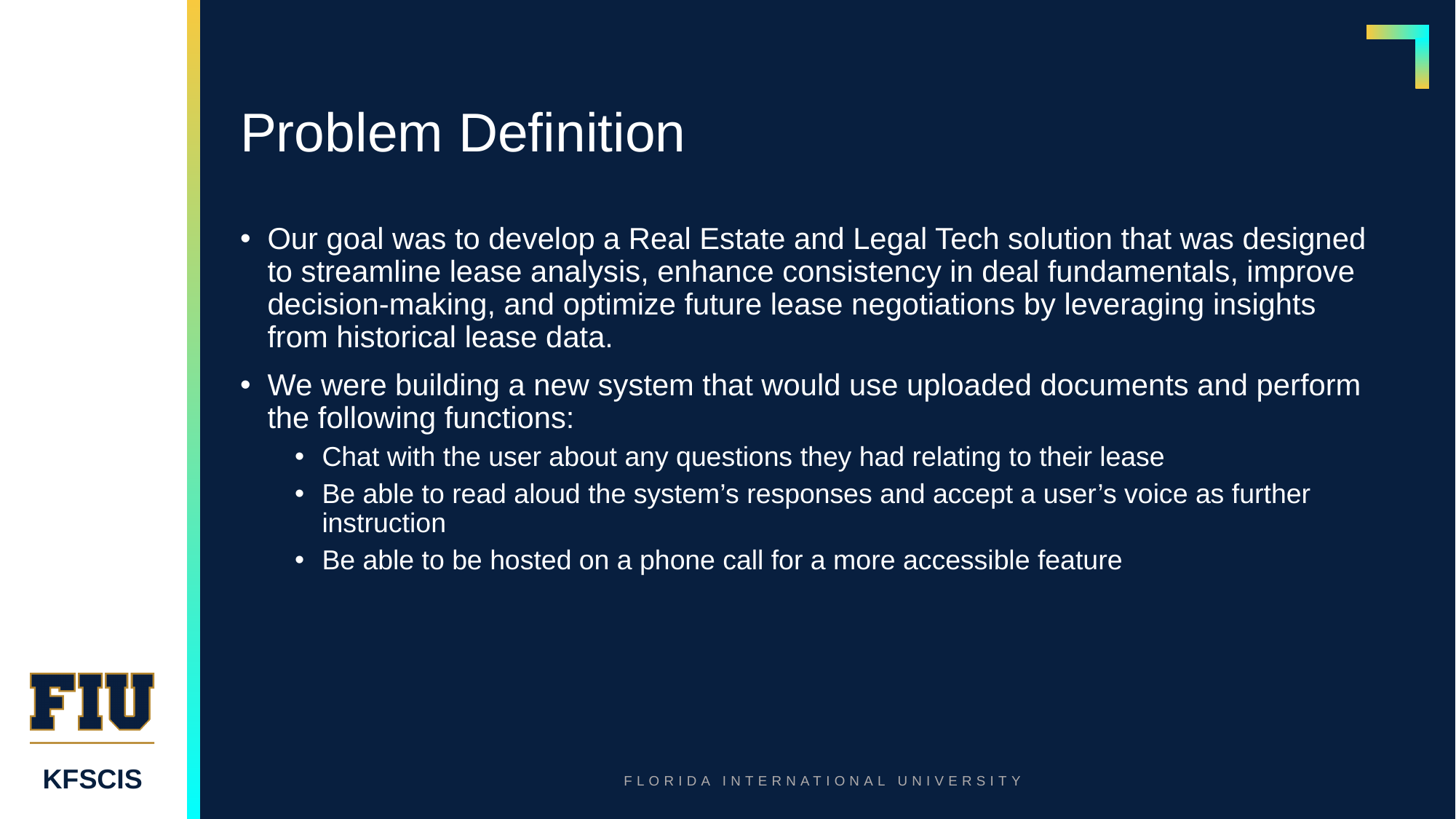

# Problem Definition
Our goal was to develop a Real Estate and Legal Tech solution that was designed to streamline lease analysis, enhance consistency in deal fundamentals, improve decision-making, and optimize future lease negotiations by leveraging insights from historical lease data.
We were building a new system that would use uploaded documents and perform the following functions:
Chat with the user about any questions they had relating to their lease
Be able to read aloud the system’s responses and accept a user’s voice as further instruction
Be able to be hosted on a phone call for a more accessible feature

KFSCIS